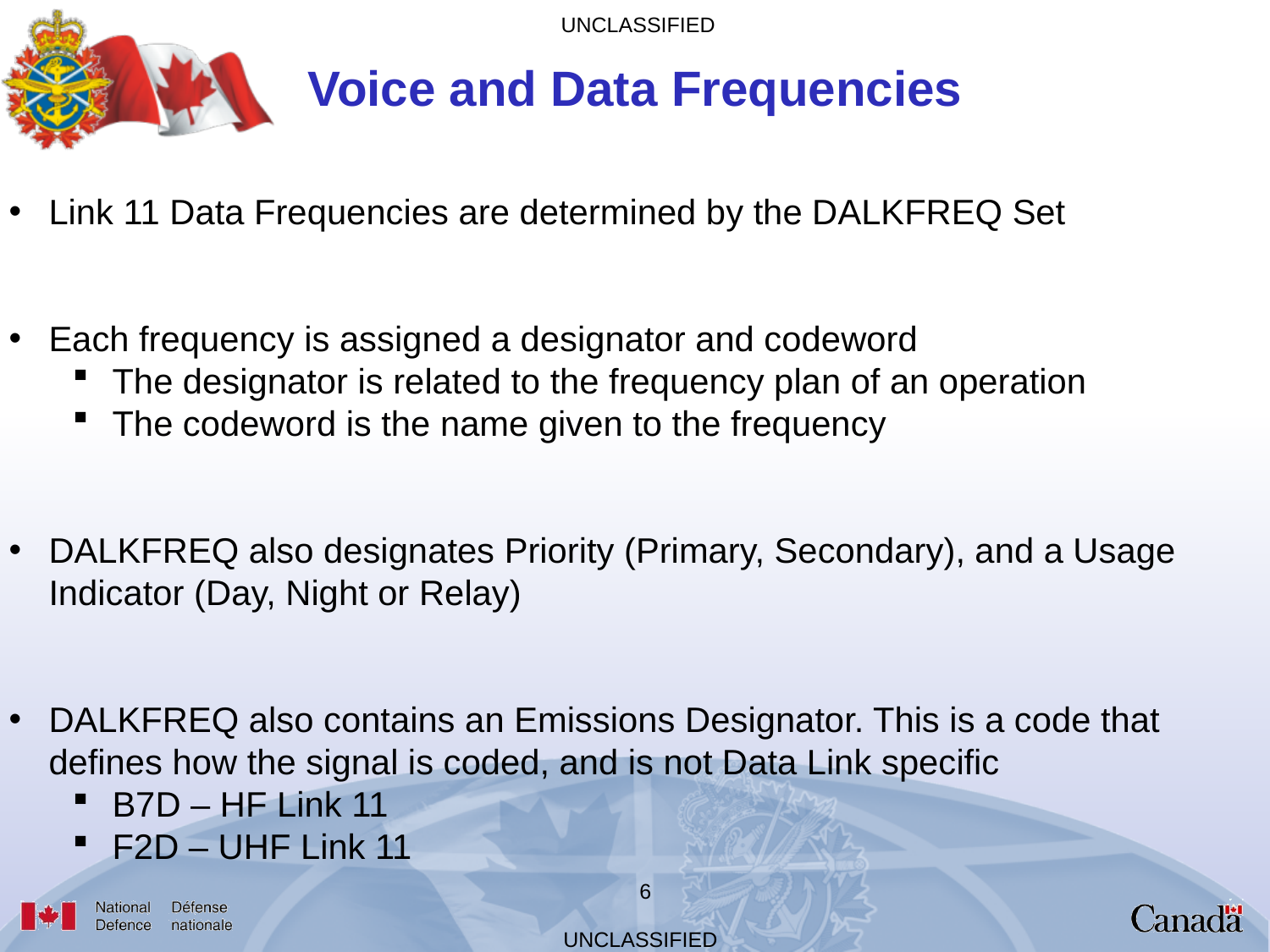

Voice and Data Frequencies
Link 11 Data Frequencies are determined by the DALKFREQ Set

Each frequency is assigned a designator and codeword
The designator is related to the frequency plan of an operation
The codeword is the name given to the frequency

DALKFREQ also designates Priority (Primary, Secondary), and a Usage Indicator (Day, Night or Relay)

DALKFREQ also contains an Emissions Designator. This is a code that defines how the signal is coded, and is not Data Link specific
B7D – HF Link 11
F2D – UHF Link 11